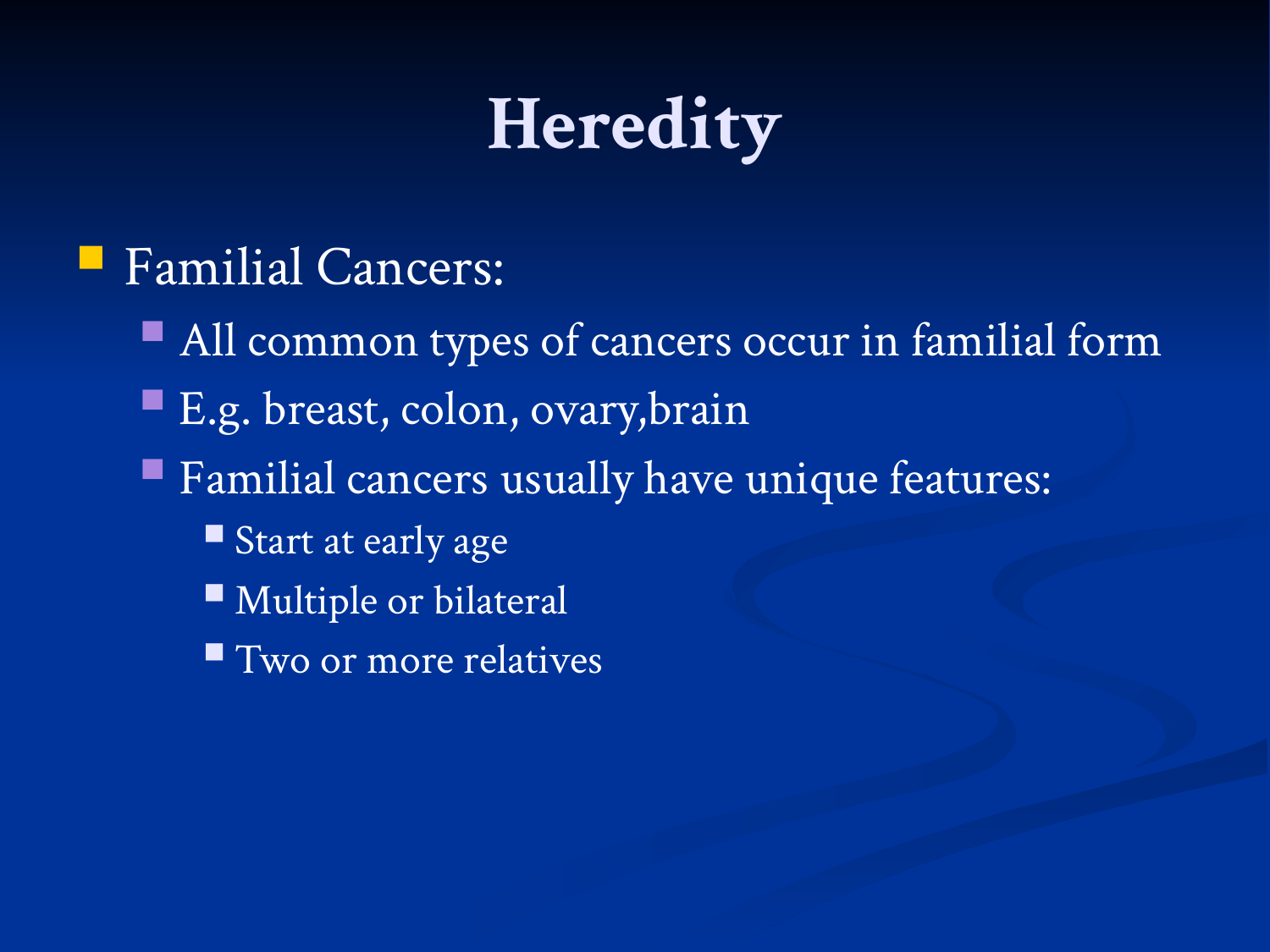

# Heredity
Familial Cancers:
All common types of cancers occur in familial form
E.g. breast, colon, ovary,brain
Familial cancers usually have unique features:
Start at early age
Multiple or bilateral
Two or more relatives